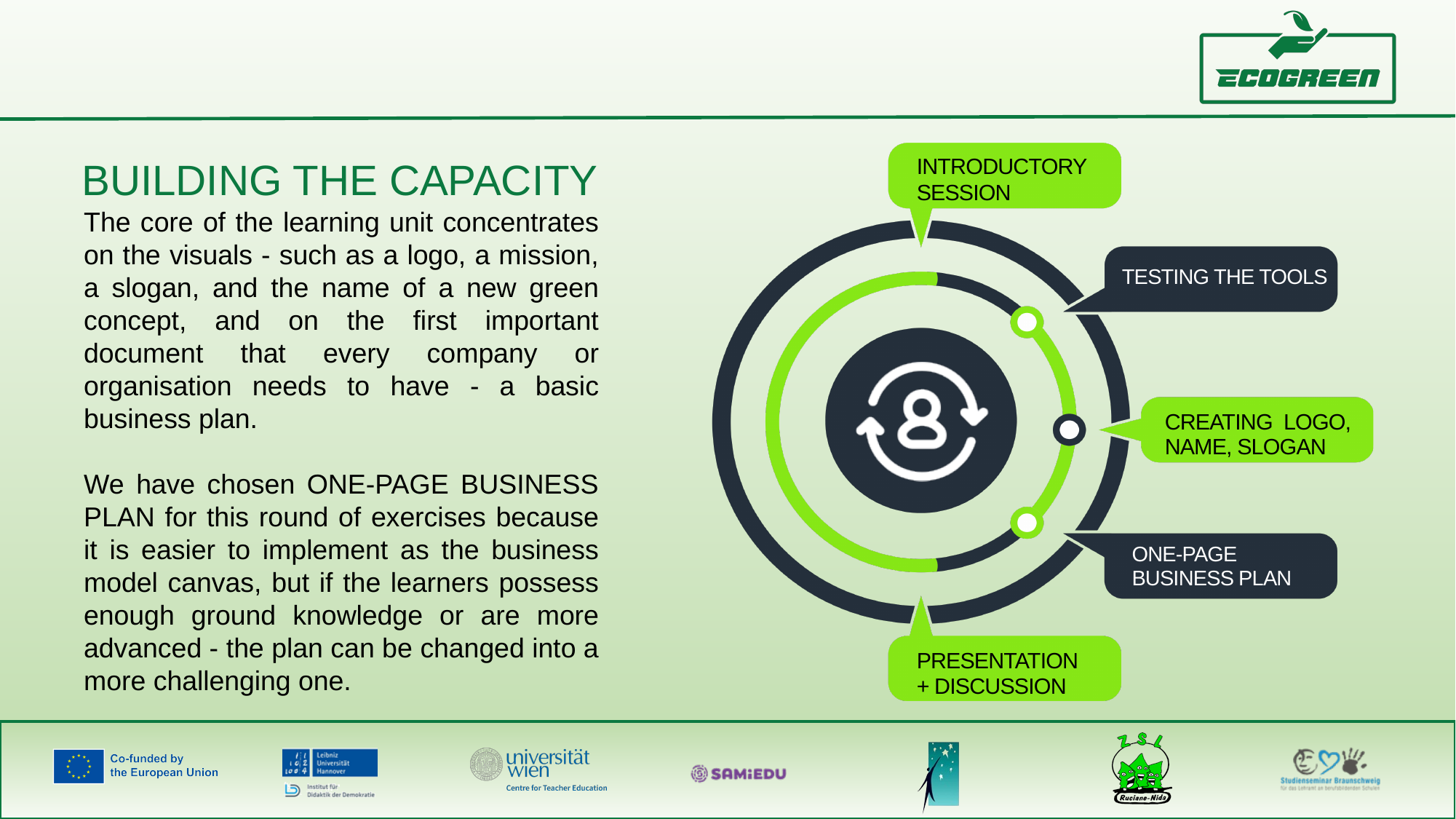

INTRODUCTORY SESSION
TESTING THE TOOLS

CREATING  LOGO, NAME, SLOGAN
ONE-PAGE
BUSINESS PLAN
PRESENTATION
+ DISCUSSION
BUILDING THE CAPACITY
The core of the learning unit concentrates on the visuals - such as a logo, a mission, a slogan, and the name of a new green concept, and on the first important document that every company or organisation needs to have - a basic business plan.

We have chosen ONE-PAGE BUSINESS PLAN for this round of exercises because it is easier to implement as the business model canvas, but if the learners possess enough ground knowledge or are more advanced - the plan can be changed into a more challenging one.